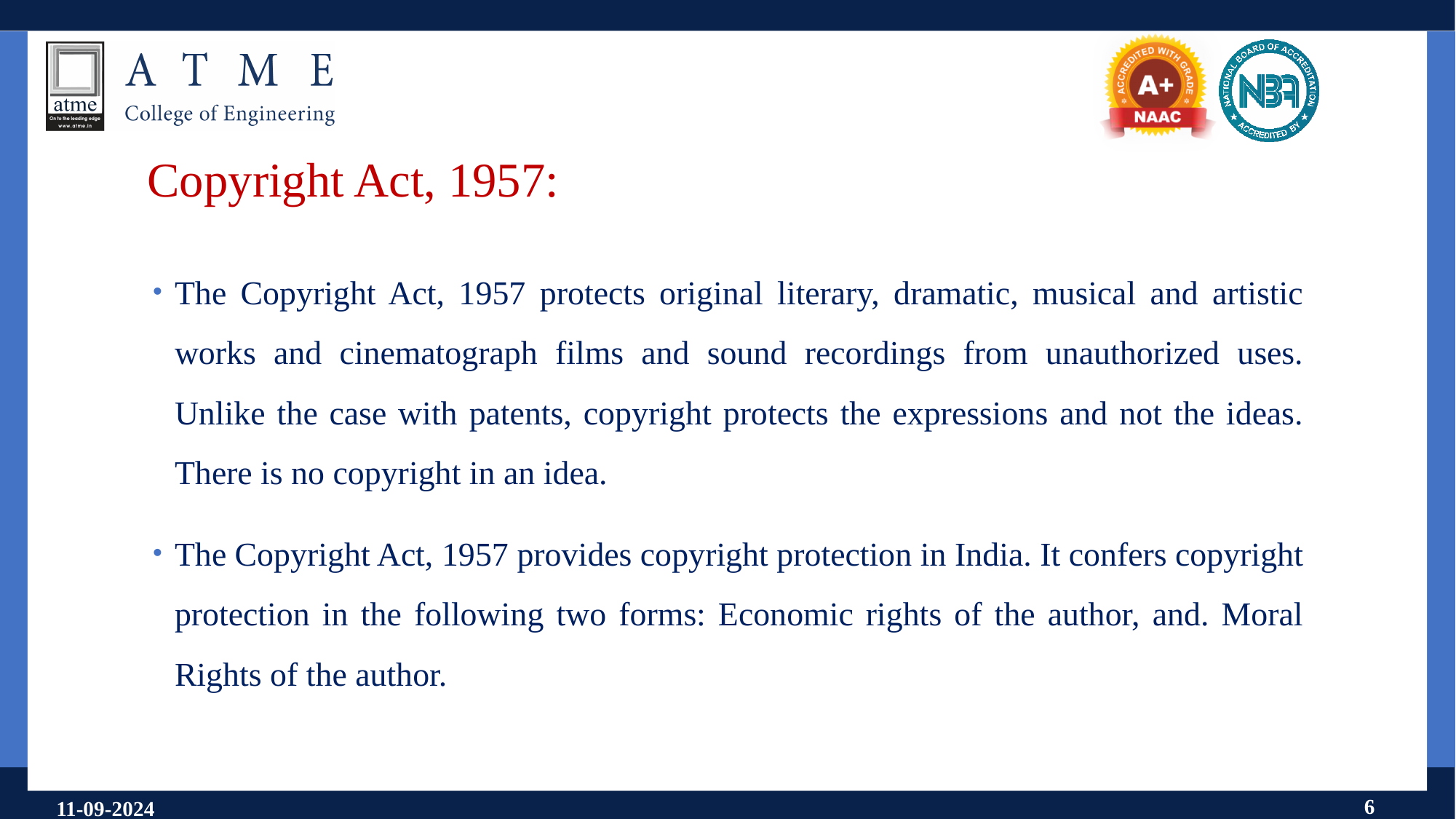

# Copyright Act, 1957:
The Copyright Act, 1957 protects original literary, dramatic, musical and artistic works and cinematograph films and sound recordings from unauthorized uses. Unlike the case with patents, copyright protects the expressions and not the ideas. There is no copyright in an idea.
The Copyright Act, 1957 provides copyright protection in India. It confers copyright protection in the following two forms: Economic rights of the author, and. Moral Rights of the author.
6
11-09-2024